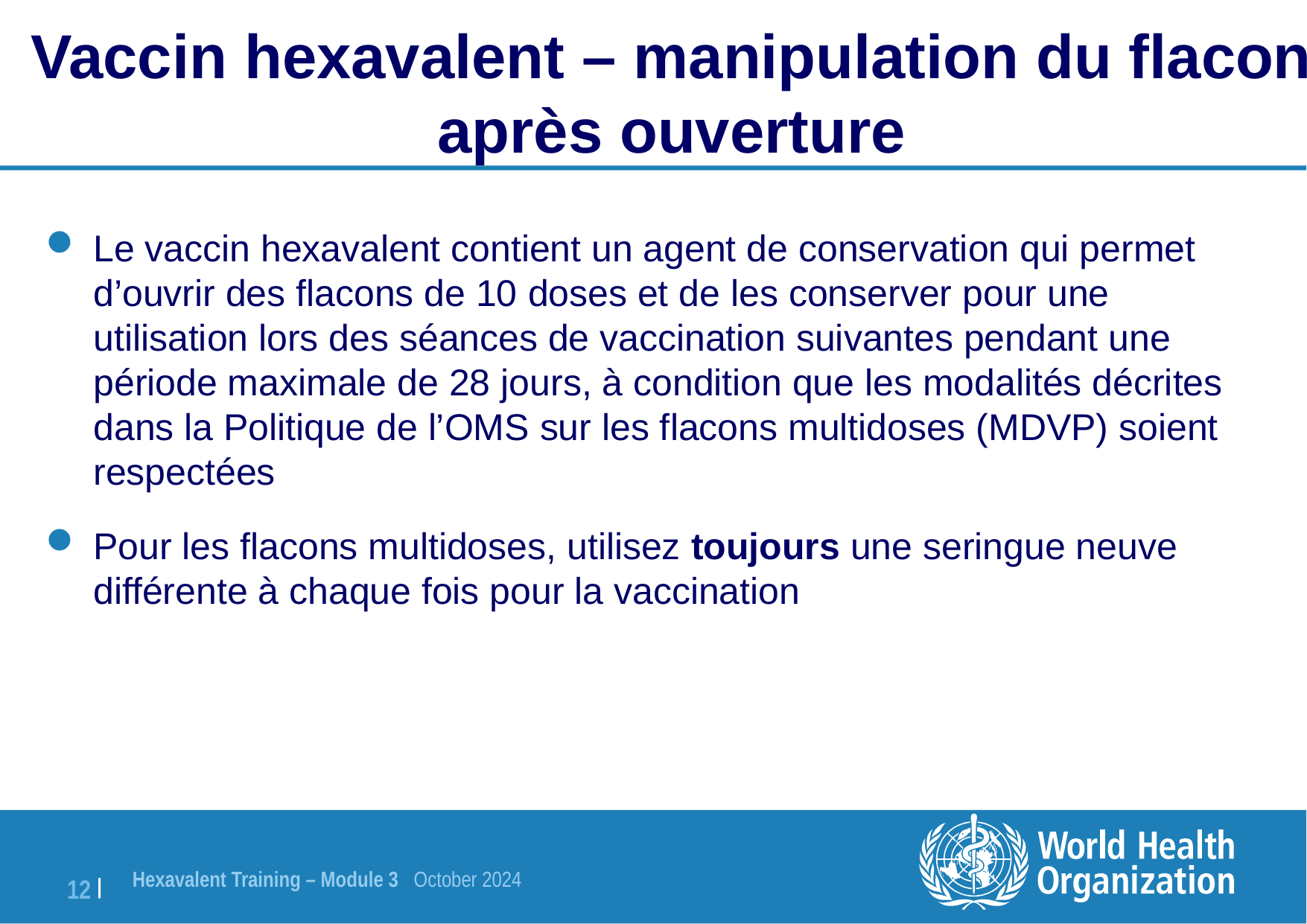

Vaccin hexavalent – manipulation du flacon après ouverture

Le vaccin hexavalent contient un agent de conservation qui permet d’ouvrir des flacons de 10 doses et de les conserver pour une utilisation lors des séances de vaccination suivantes pendant une période maximale de 28 jours, à condition que les modalités décrites dans la Politique de l’OMS sur les flacons multidoses (MDVP) soient respectées
Pour les flacons multidoses, utilisez toujours une seringue neuve différente à chaque fois pour la vaccination